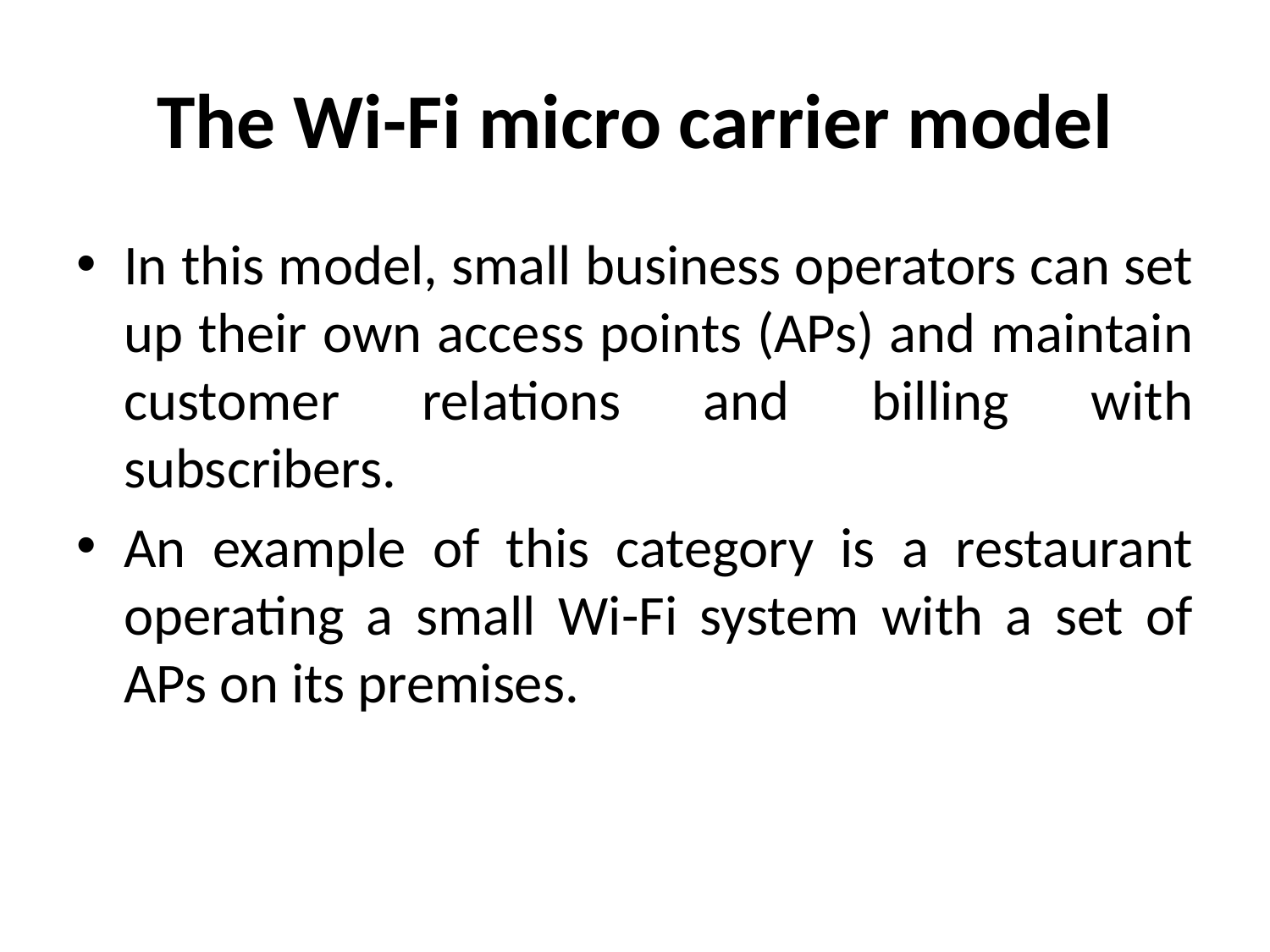

# The Wi-Fi micro carrier model
In this model, small business operators can set up their own access points (APs) and maintain customer relations and billing with subscribers.
An example of this category is a restaurant operating a small Wi-Fi system with a set of APs on its premises.